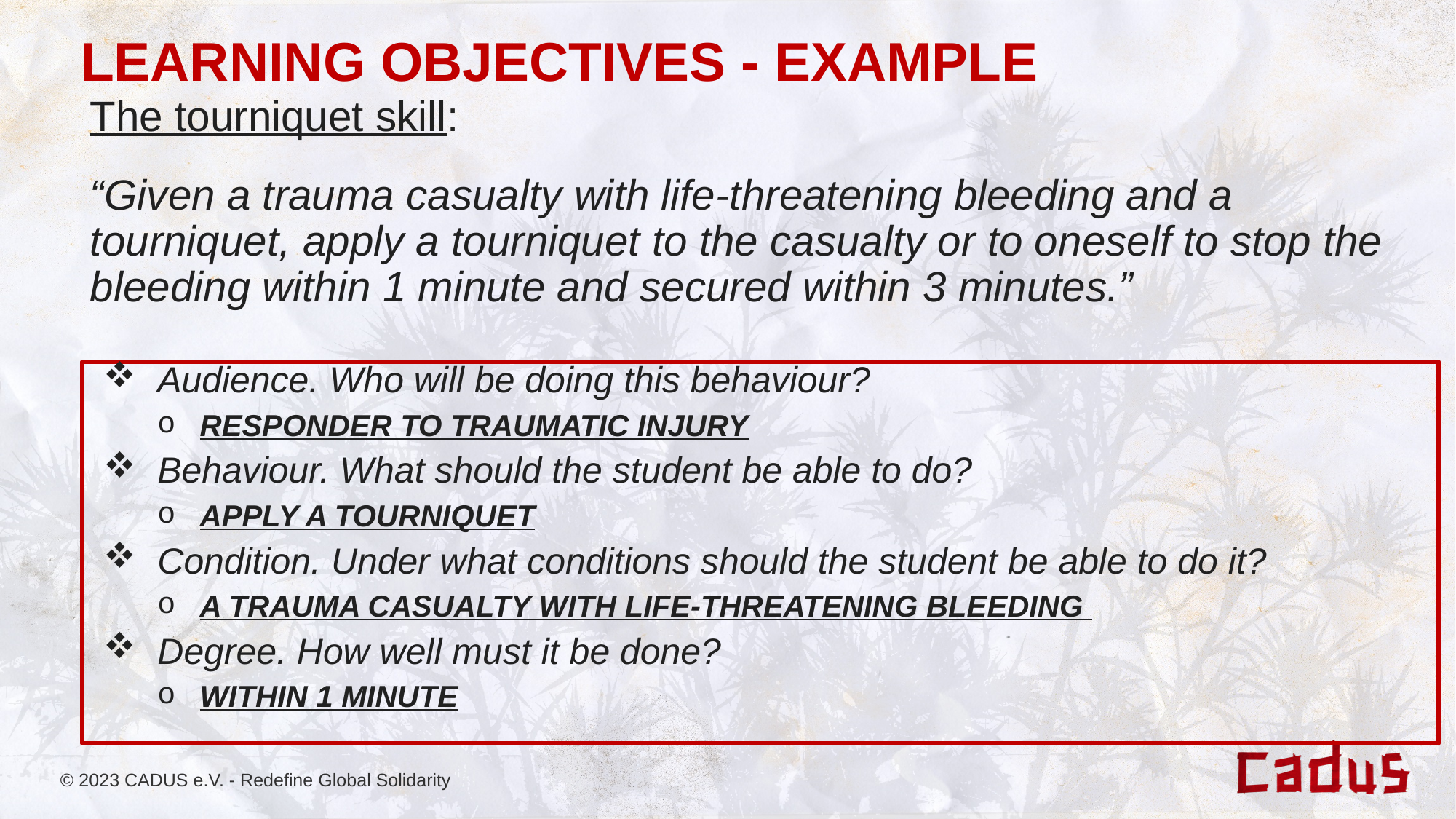

LEARNING OBJECTIVES - EXAMPLE
The tourniquet skill:
“Given a trauma casualty with life-threatening bleeding and a tourniquet, apply a tourniquet to the casualty or to oneself to stop the bleeding within 1 minute and secured within 3 minutes.”

Audience. Who will be doing this behaviour?
RESPONDER TO TRAUMATIC INJURY
Behaviour. What should the student be able to do?
APPLY A TOURNIQUET
Condition. Under what conditions should the student be able to do it?
A TRAUMA CASUALTY WITH LIFE-THREATENING BLEEDING
Degree. How well must it be done?
WITHIN 1 MINUTE